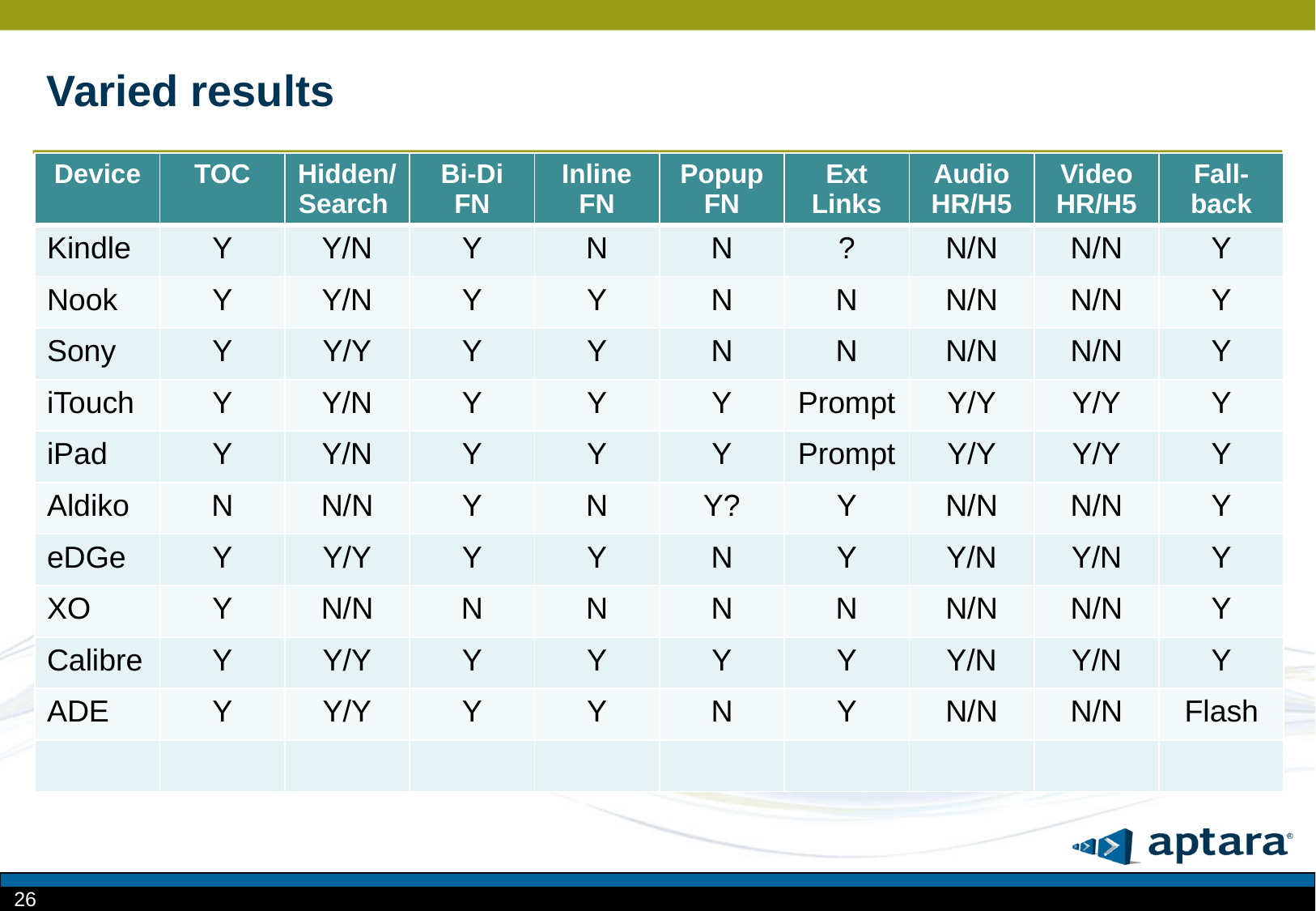

# Varied results
| Device | TOC | Hidden/Search | Bi-Di FN | Inline FN | Popup FN | Ext Links | Audio HR/H5 | Video HR/H5 | Fall-back |
| --- | --- | --- | --- | --- | --- | --- | --- | --- | --- |
| Kindle | Y | Y/N | Y | N | N | ? | N/N | N/N | Y |
| Nook | Y | Y/N | Y | Y | N | N | N/N | N/N | Y |
| Sony | Y | Y/Y | Y | Y | N | N | N/N | N/N | Y |
| iTouch | Y | Y/N | Y | Y | Y | Prompt | Y/Y | Y/Y | Y |
| iPad | Y | Y/N | Y | Y | Y | Prompt | Y/Y | Y/Y | Y |
| Aldiko | N | N/N | Y | N | Y? | Y | N/N | N/N | Y |
| eDGe | Y | Y/Y | Y | Y | N | Y | Y/N | Y/N | Y |
| XO | Y | N/N | N | N | N | N | N/N | N/N | Y |
| Calibre | Y | Y/Y | Y | Y | Y | Y | Y/N | Y/N | Y |
| ADE | Y | Y/Y | Y | Y | N | Y | N/N | N/N | Flash |
|  |  |  |  |  |  |  |  |  |  |
26